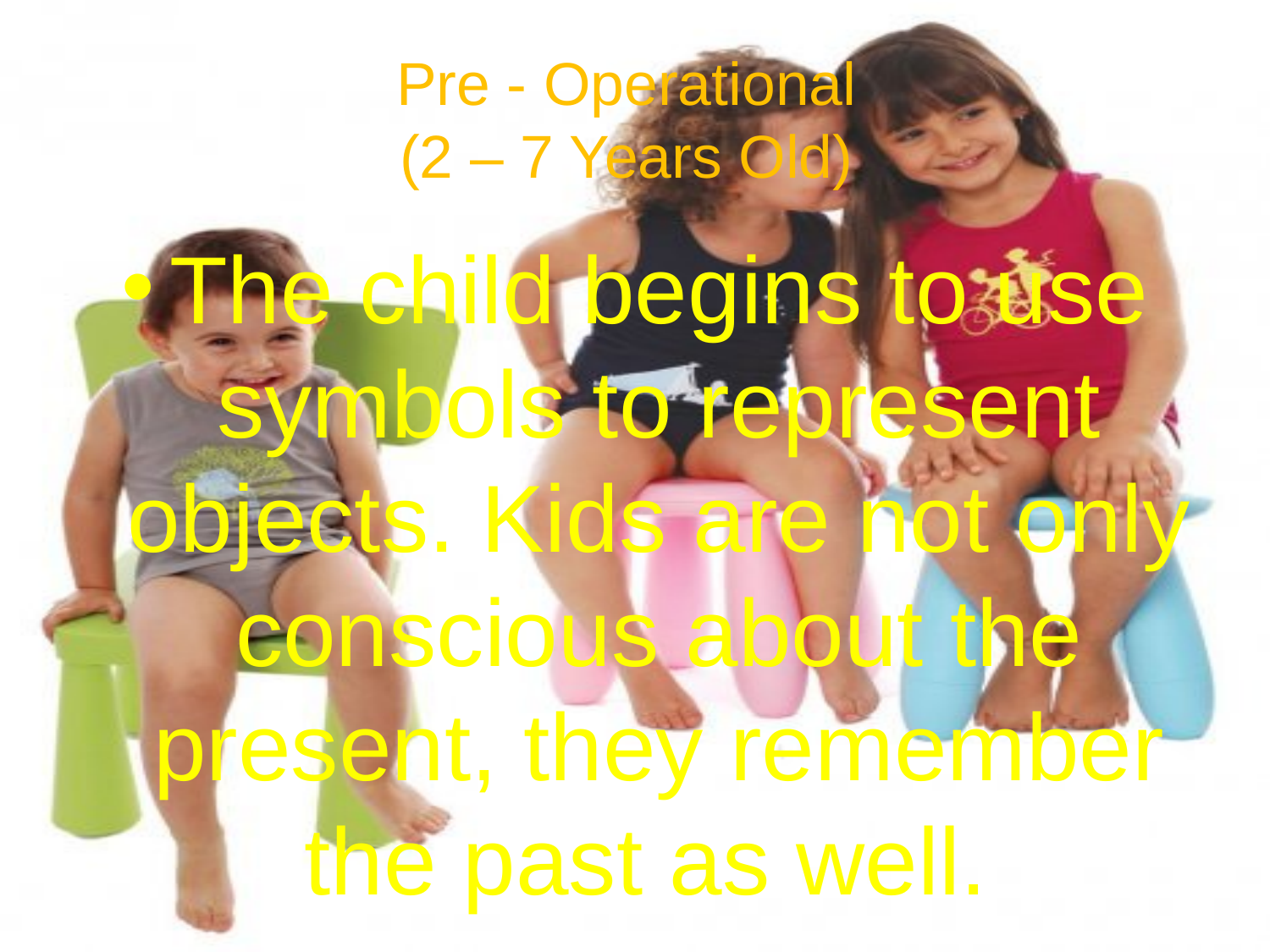

# Pre - Operational (2 – 7 Years Old)
The child begins to use symbols to represent objects. Kids are not only conscious about the present, they remember the past as well.